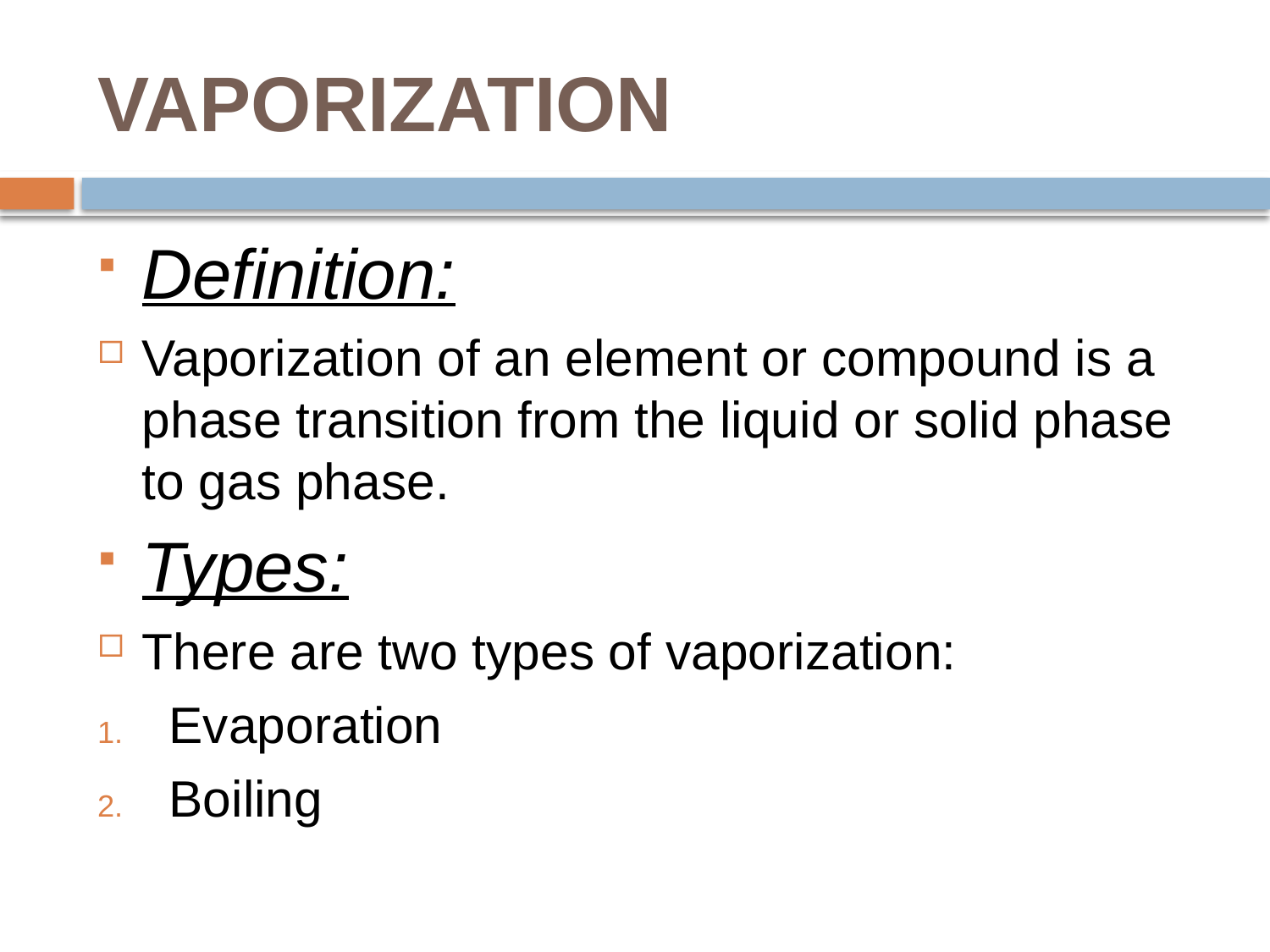

# VAPORIZATION
Definition:
Vaporization of an element or compound is a phase transition from the liquid or solid phase to gas phase.
Types:
There are two types of vaporization:
Evaporation
Boiling